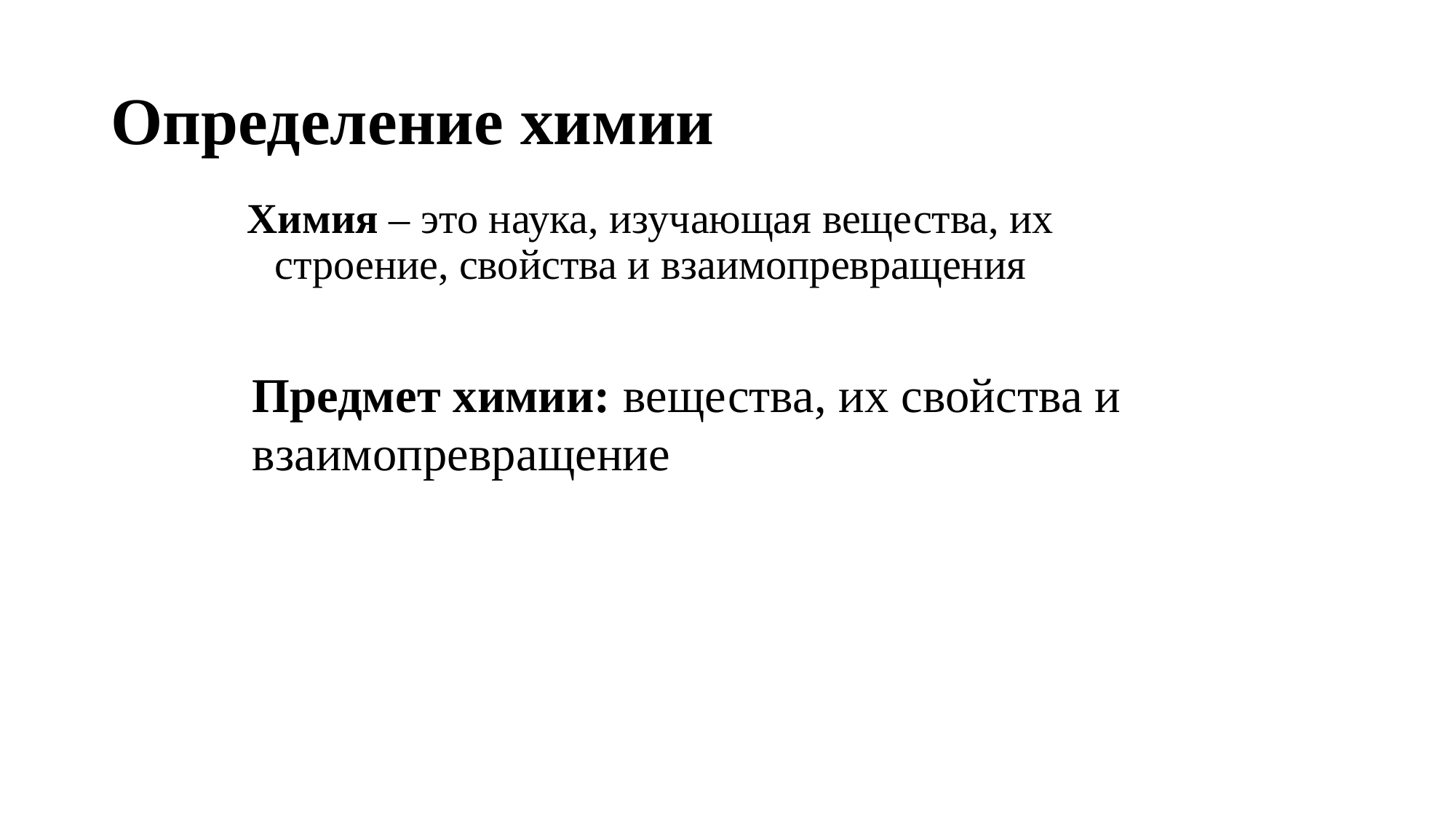

# Определение химии
Химия – это наука, изучающая вещества, их строение, свойства и взаимопревращения
Предмет химии: вещества, их свойства и взаимопревращение